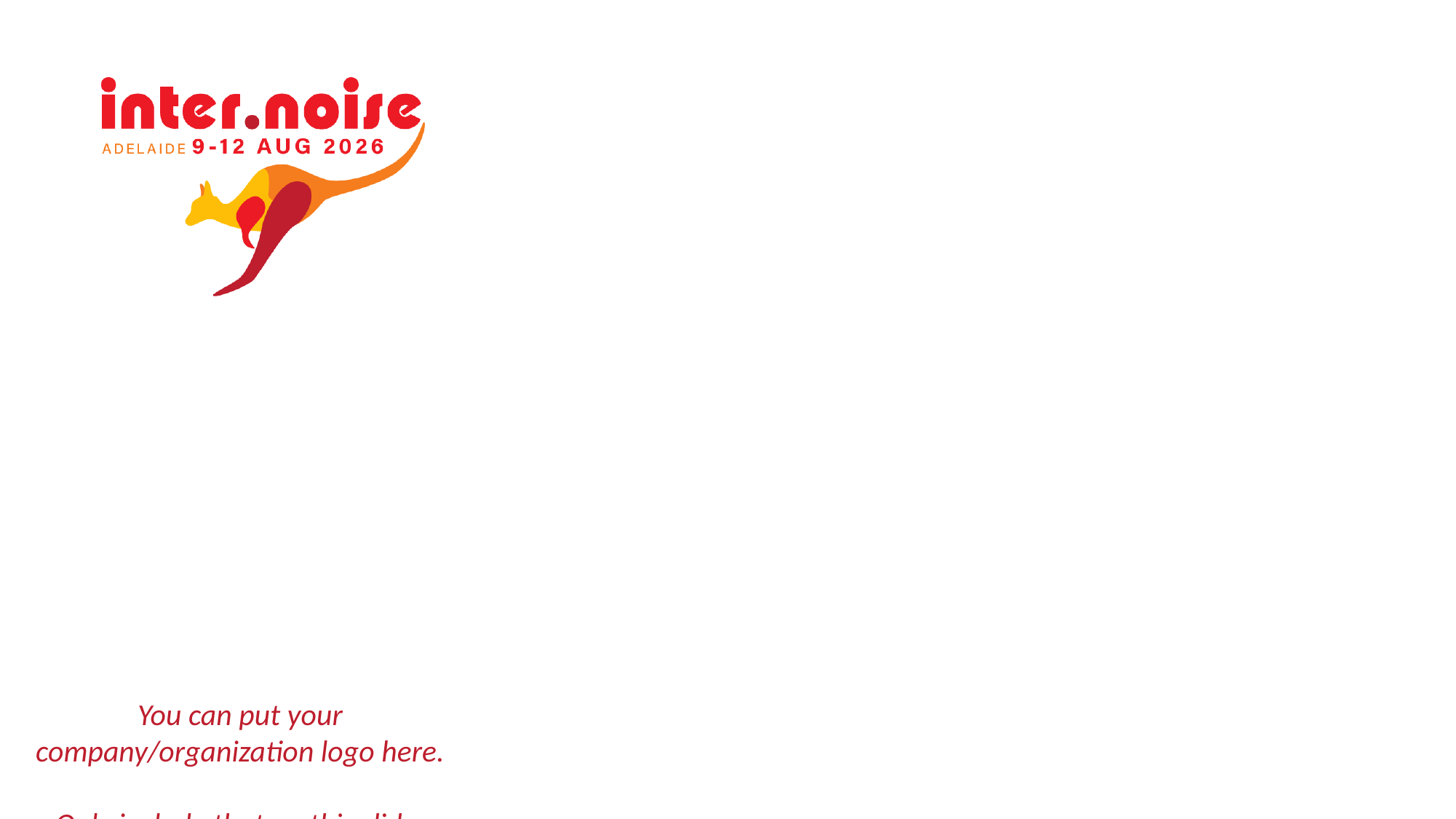

#

You can put your company/organization logo here.
Only include that on this slide.